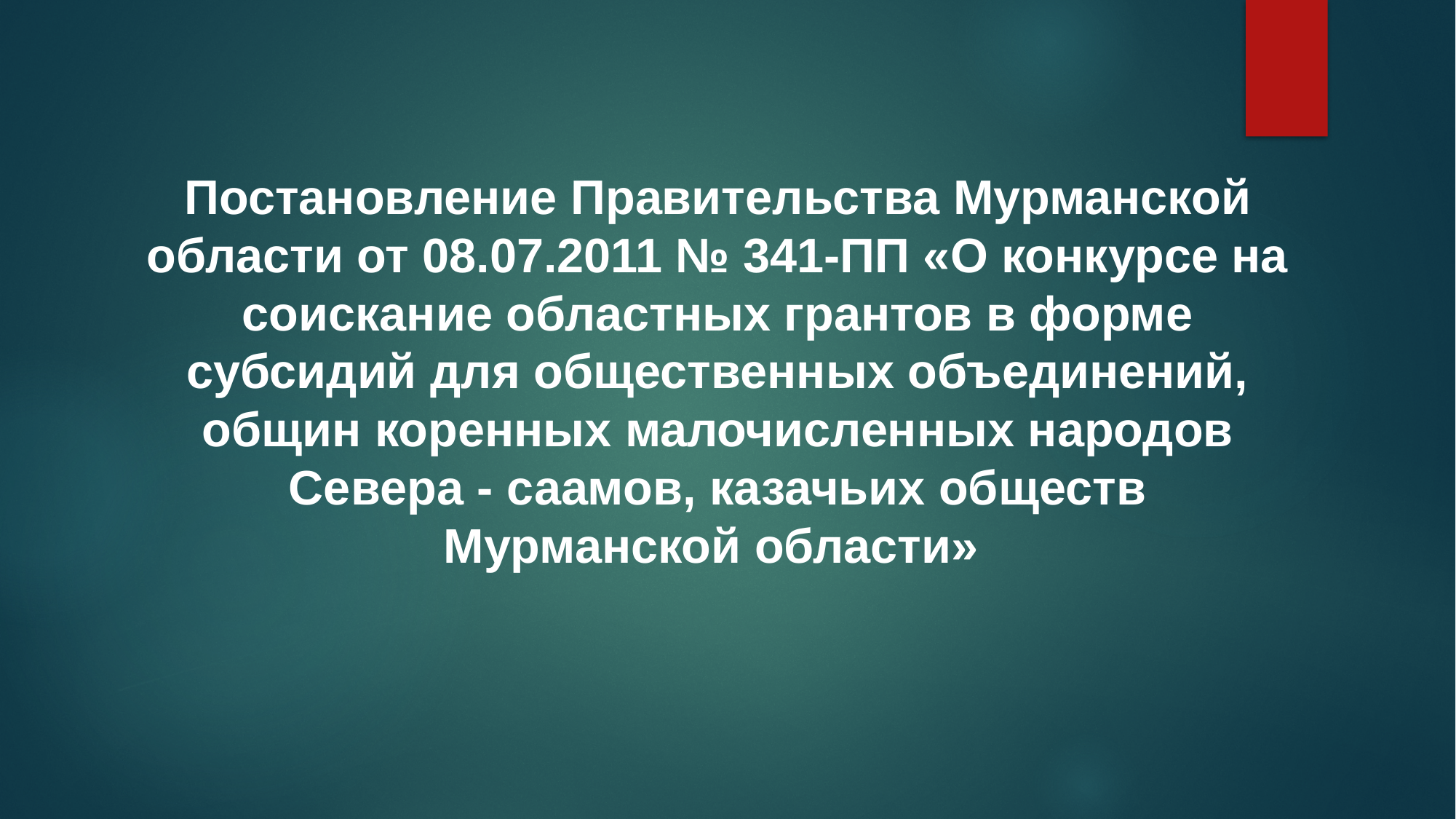

Постановление Правительства Мурманской области от 08.07.2011 № 341-ПП «О конкурсе на соискание областных грантов в форме субсидий для общественных объединений, общин коренных малочисленных народов Севера - саамов, казачьих обществ Мурманской области»